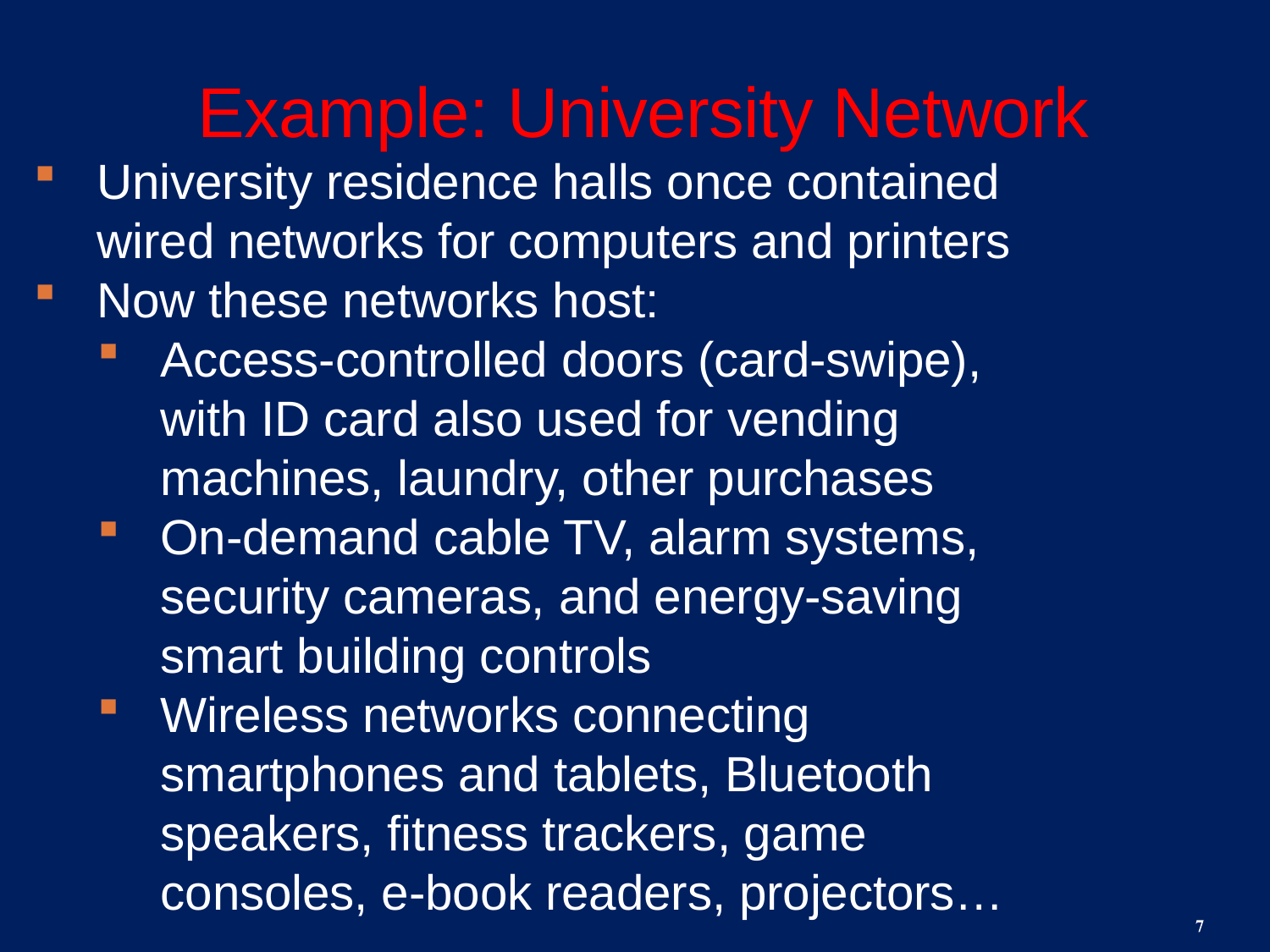

# Example: University Network
University residence halls once contained wired networks for computers and printers
Now these networks host:
Access-controlled doors (card-swipe), with ID card also used for vending machines, laundry, other purchases
On-demand cable TV, alarm systems, security cameras, and energy-saving smart building controls
Wireless networks connecting smartphones and tablets, Bluetooth speakers, fitness trackers, game consoles, e-book readers, projectors…